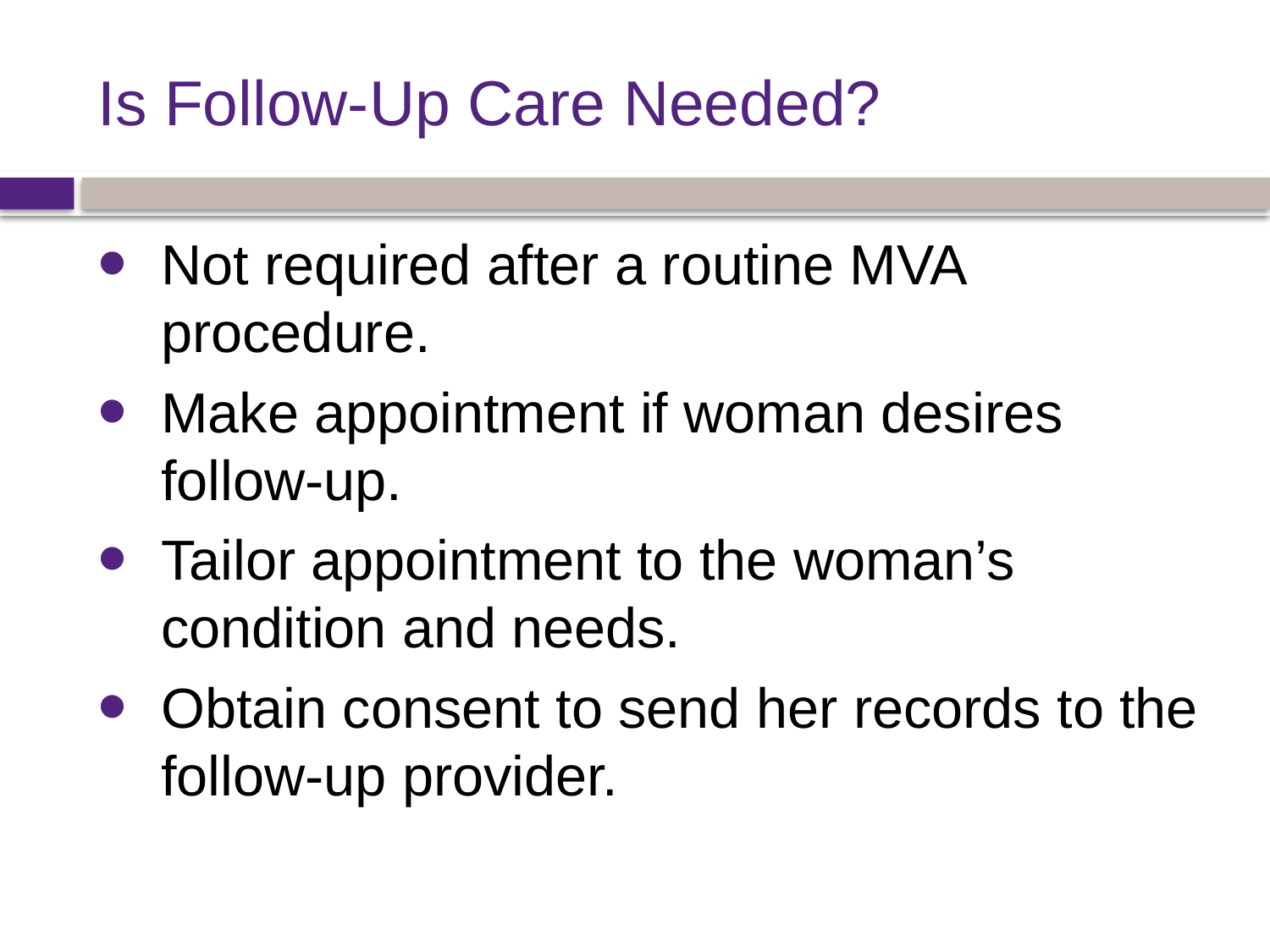

# Is Follow-Up Care Needed?
Not required after a routine MVA procedure.
Make appointment if woman desires follow-up.
Tailor appointment to the woman’s condition and needs.
Obtain consent to send her records to the follow-up provider.